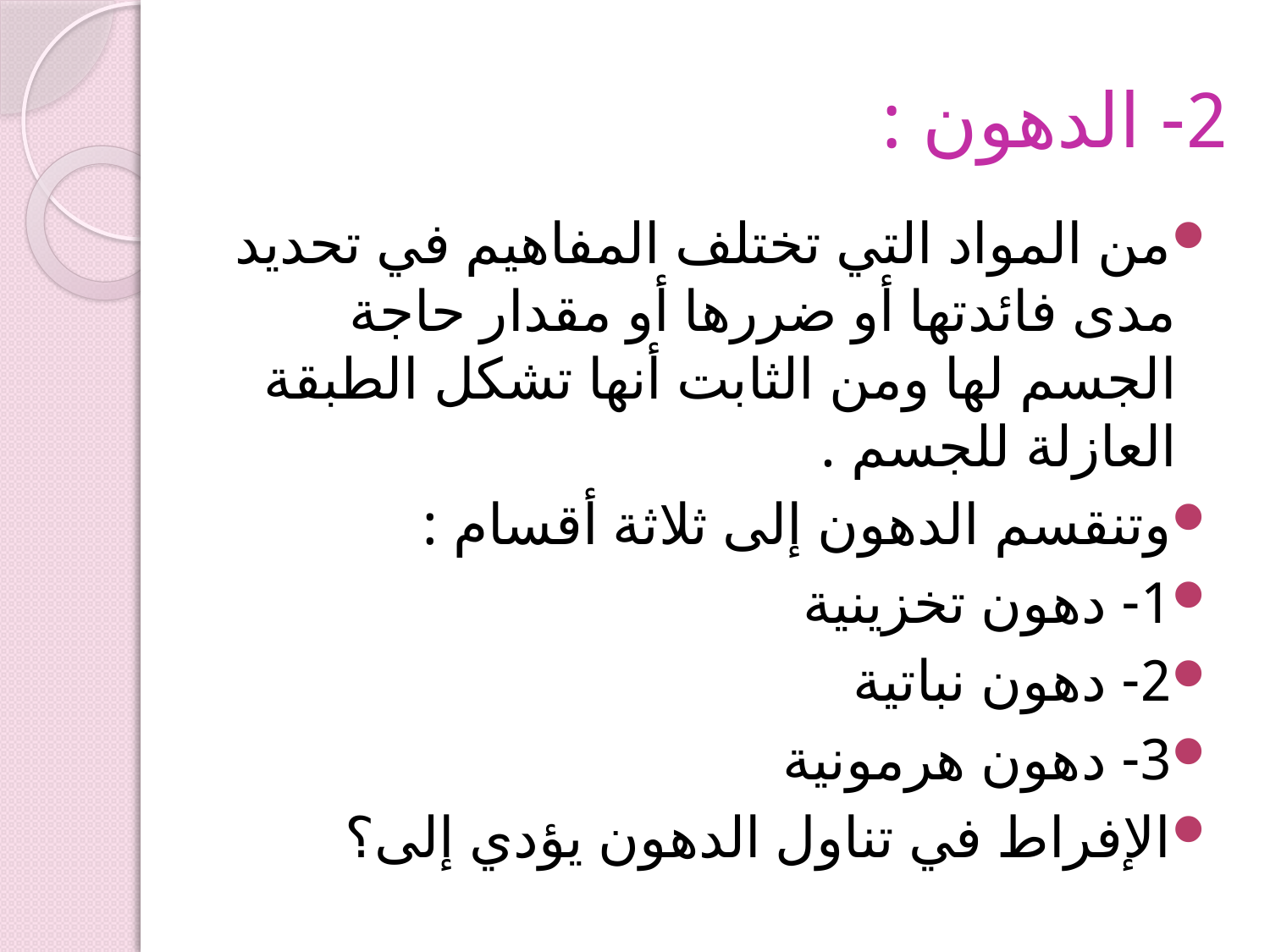

# 2- الدهون :
من المواد التي تختلف المفاهيم في تحديد مدى فائدتها أو ضررها أو مقدار حاجة الجسم لها ومن الثابت أنها تشكل الطبقة العازلة للجسم .
وتنقسم الدهون إلى ثلاثة أقسام :
1- دهون تخزينية
2- دهون نباتية
3- دهون هرمونية
الإفراط في تناول الدهون يؤدي إلى؟